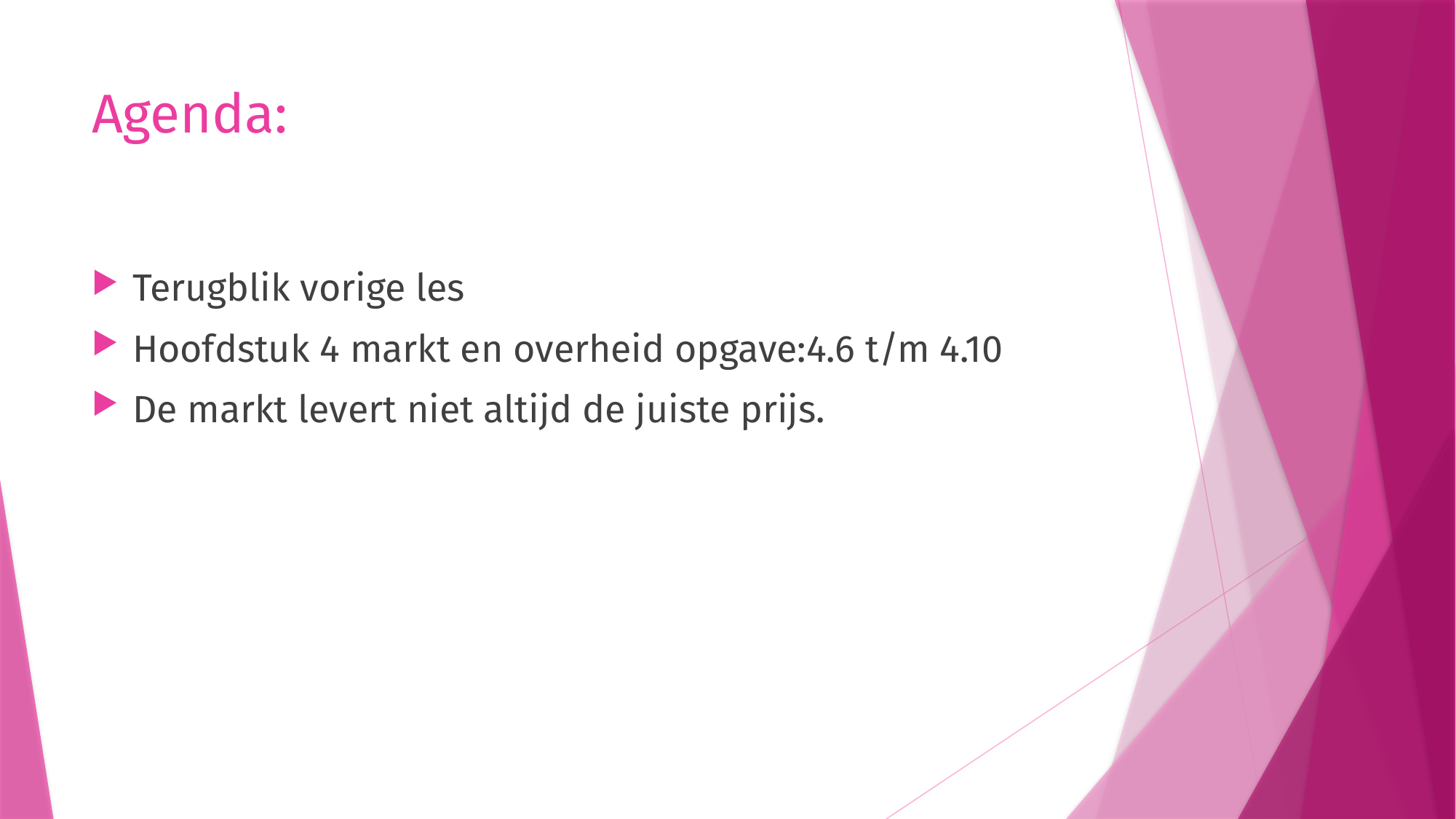

# Agenda:
Terugblik vorige les
Hoofdstuk 4 markt en overheid opgave:4.6 t/m 4.10
De markt levert niet altijd de juiste prijs.